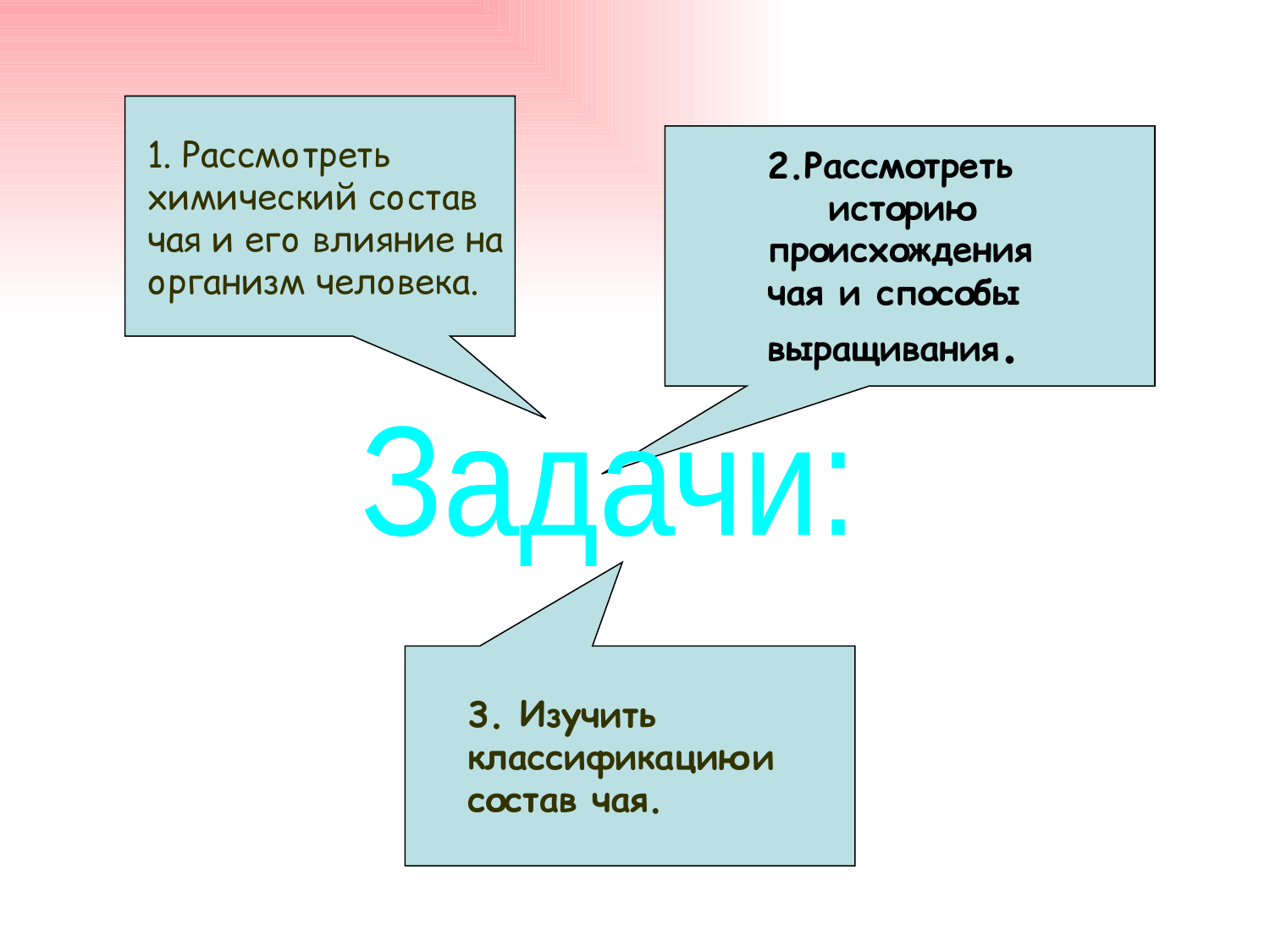

1. Рассмотреть химический состав чая и его влияние на организм человека.

2.Рассмотреть       историю происхождения чая и способы выращивания.
Задачи:

3. Изучить классификацию и состав чая.
www.sliderpoint.org